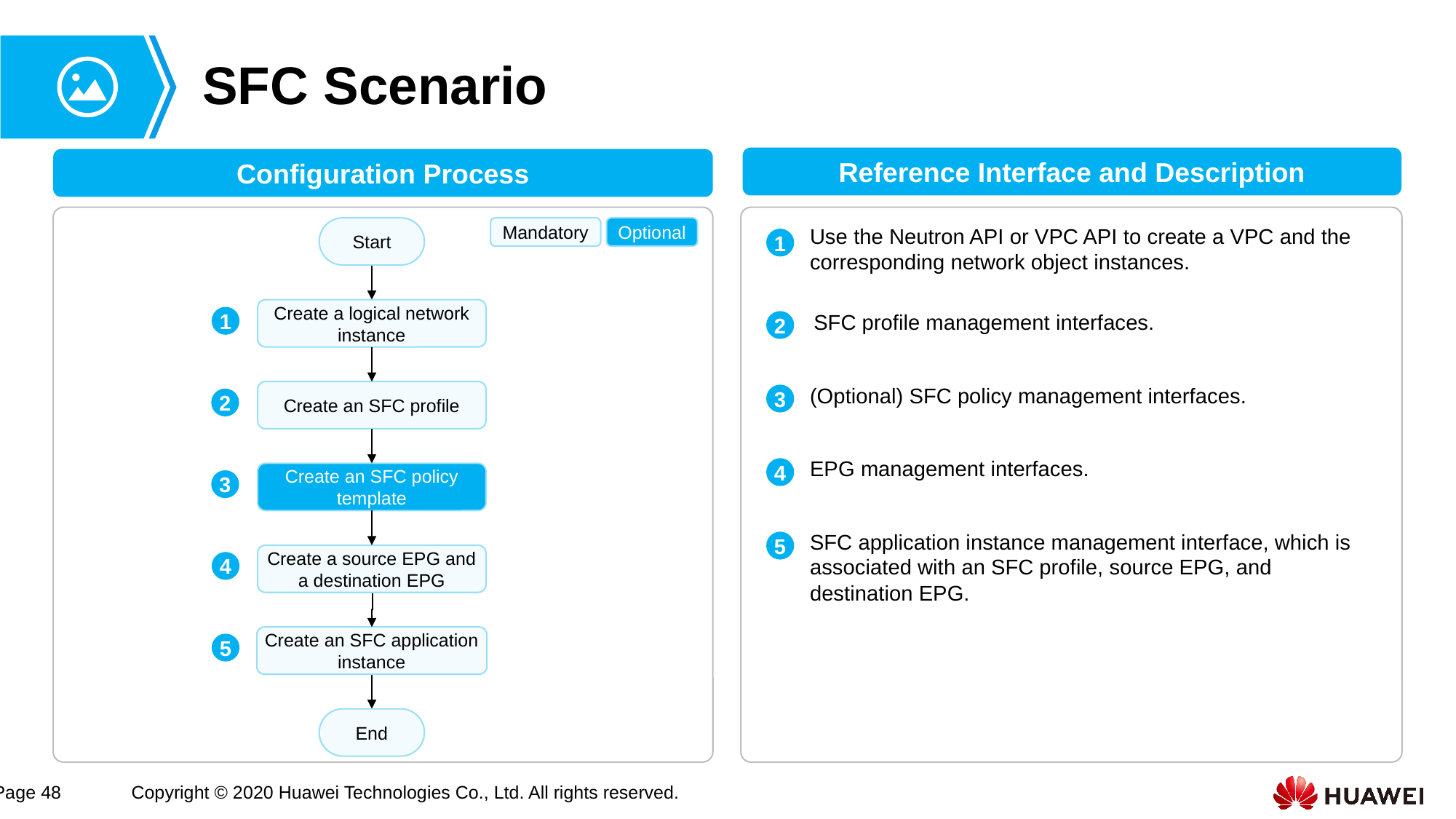

# SFC Scenario
Reference Interface and Description
Configuration Process

Start
Mandatory
Optional
Use the Neutron API or VPC API to create a VPC and the corresponding network object instances.
1
Create a logical network instance
SFC profile management interfaces.
1
2
(Optional) SFC policy management interfaces.
Create an SFC profile
3
2
EPG management interfaces.
4
Create an SFC policy template
3
SFC application instance management interface, which is associated with an SFC profile, source EPG, and destination EPG.
5
Create a source EPG and a destination EPG
4
Create an SFC application instance
5
End